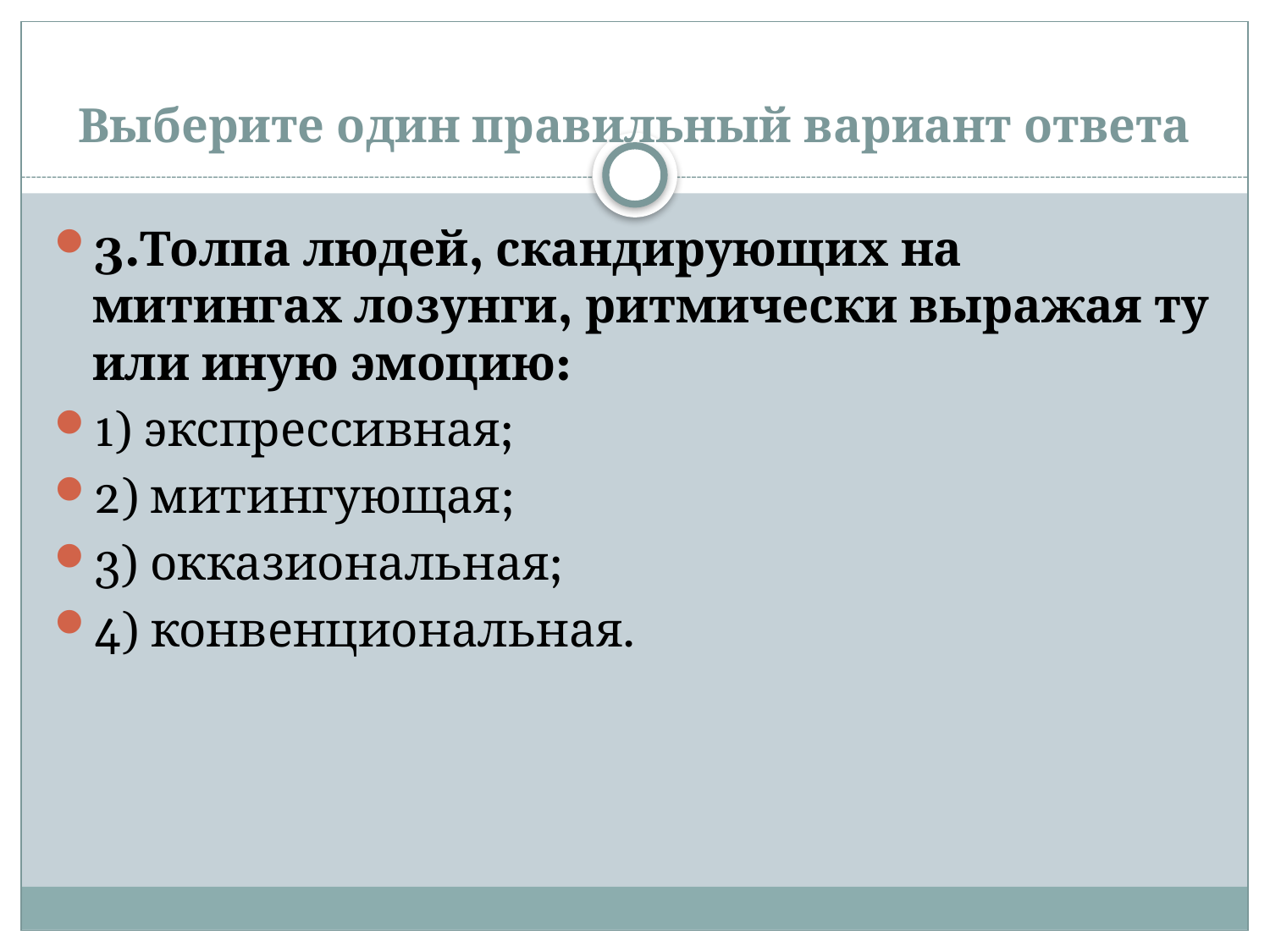

# Выберите один правильный вариант ответа
3.Толпа людей, скандирующих на митингах лозунги, ритмически выражая ту или иную эмоцию:
1) экспрессивная;
2) митингующая;
3) окказиональная;
4) конвенциональная.